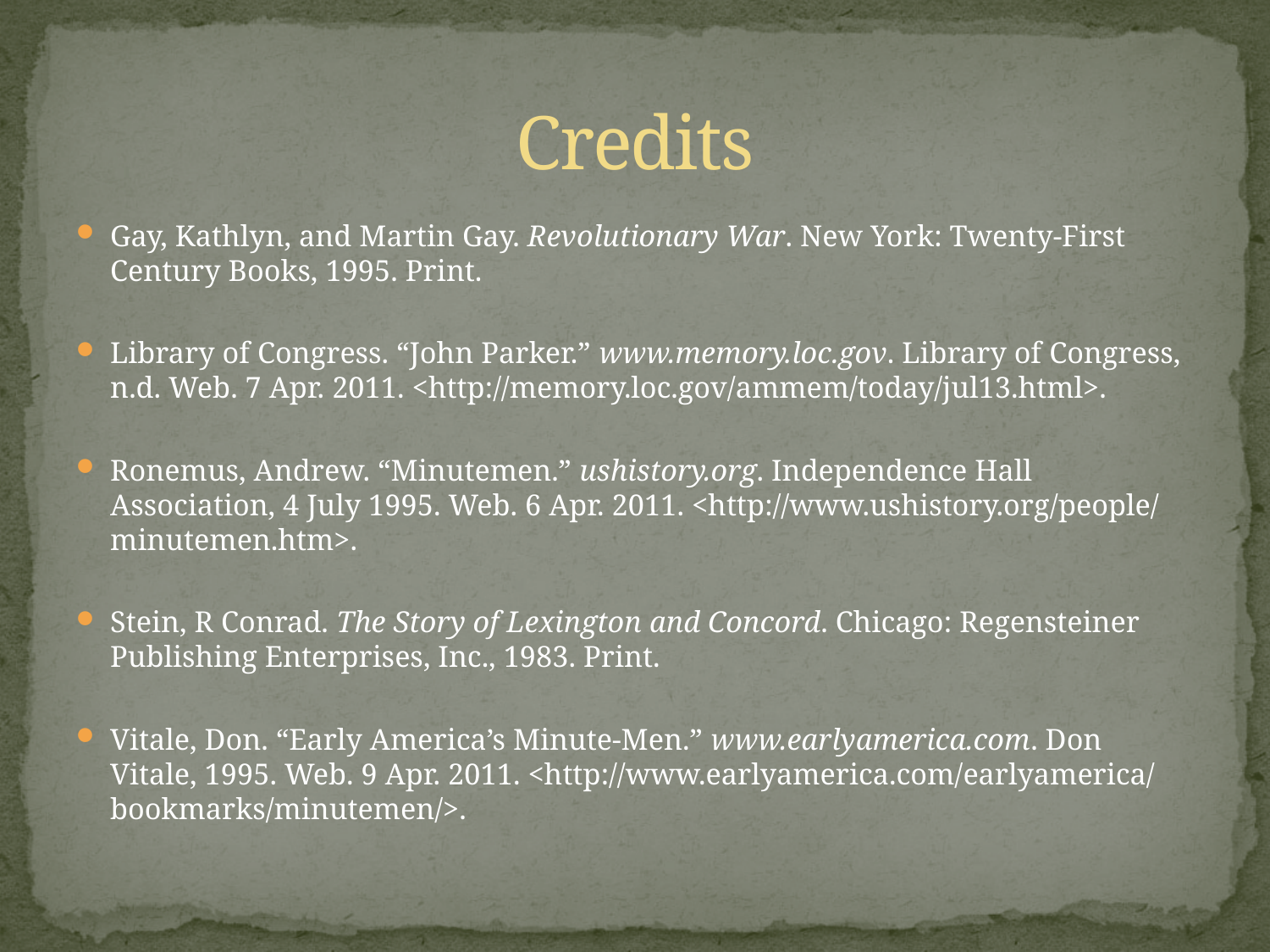

# Credits
Gay, Kathlyn, and Martin Gay. Revolutionary War. New York: Twenty-First Century Books, 1995. Print.

Library of Congress. “John Parker.” www.memory.loc.gov. Library of Congress, n.d. Web. 7 Apr. 2011. <http://memory.loc.gov/‌ammem/‌today/‌jul13.html>.

Ronemus, Andrew. “Minutemen.” ushistory.org. Independence Hall Association, 4 July 1995. Web. 6 Apr. 2011. <http://www.ushistory.org/‌people/‌minutemen.htm>.

Stein, R Conrad. The Story of Lexington and Concord. Chicago: Regensteiner Publishing Enterprises, Inc., 1983. Print.

Vitale, Don. “Early America’s Minute-Men.” www.earlyamerica.com. Don Vitale, 1995. Web. 9 Apr. 2011. <http://www.earlyamerica.com/‌earlyamerica/‌bookmarks/‌minutemen/>.